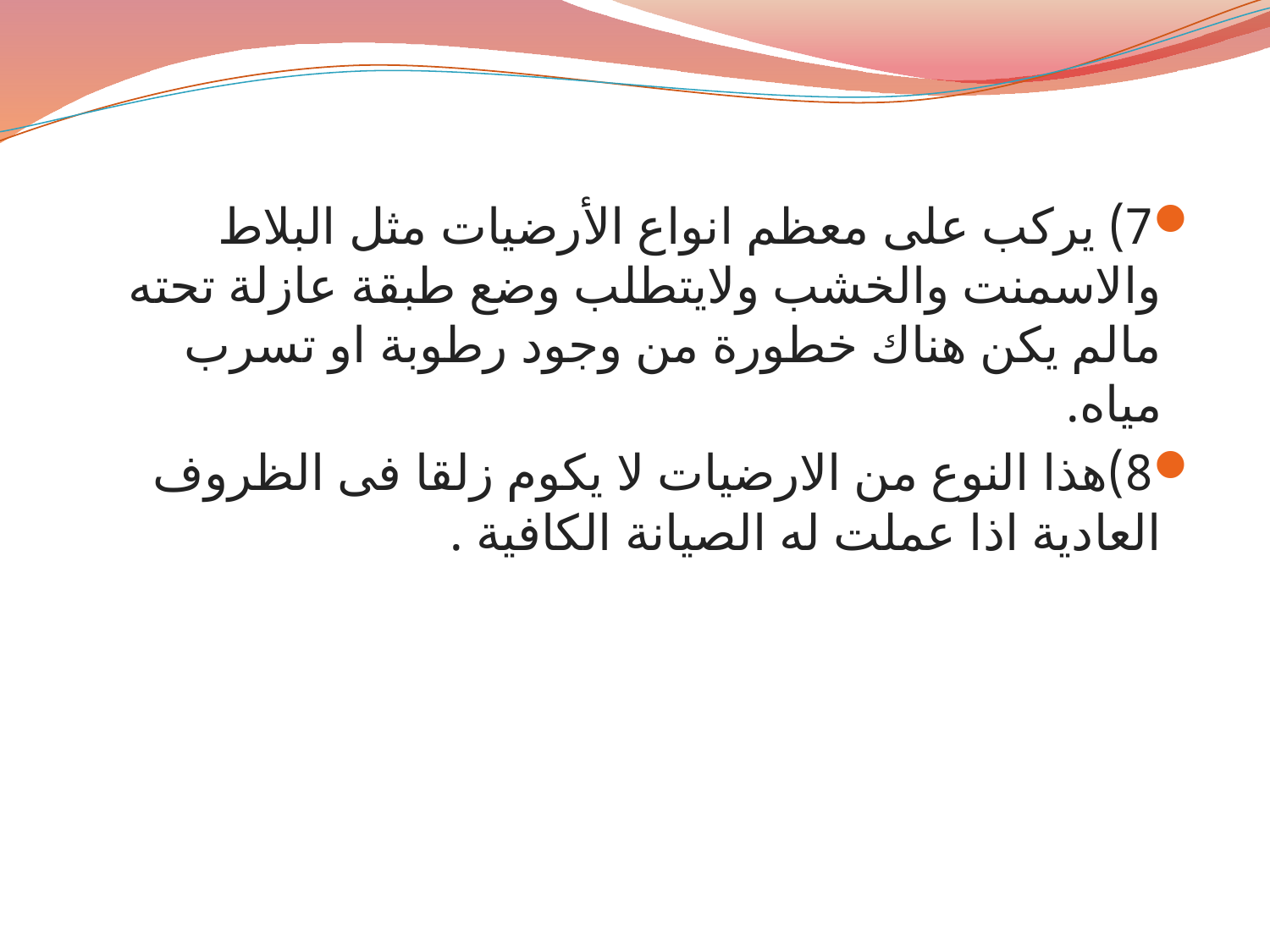

7) يركب على معظم انواع الأرضيات مثل البلاط والاسمنت والخشب ولايتطلب وضع طبقة عازلة تحته مالم يكن هناك خطورة من وجود رطوبة او تسرب مياه.
8)هذا النوع من الارضيات لا يكوم زلقا فى الظروف العادية اذا عملت له الصيانة الكافية .